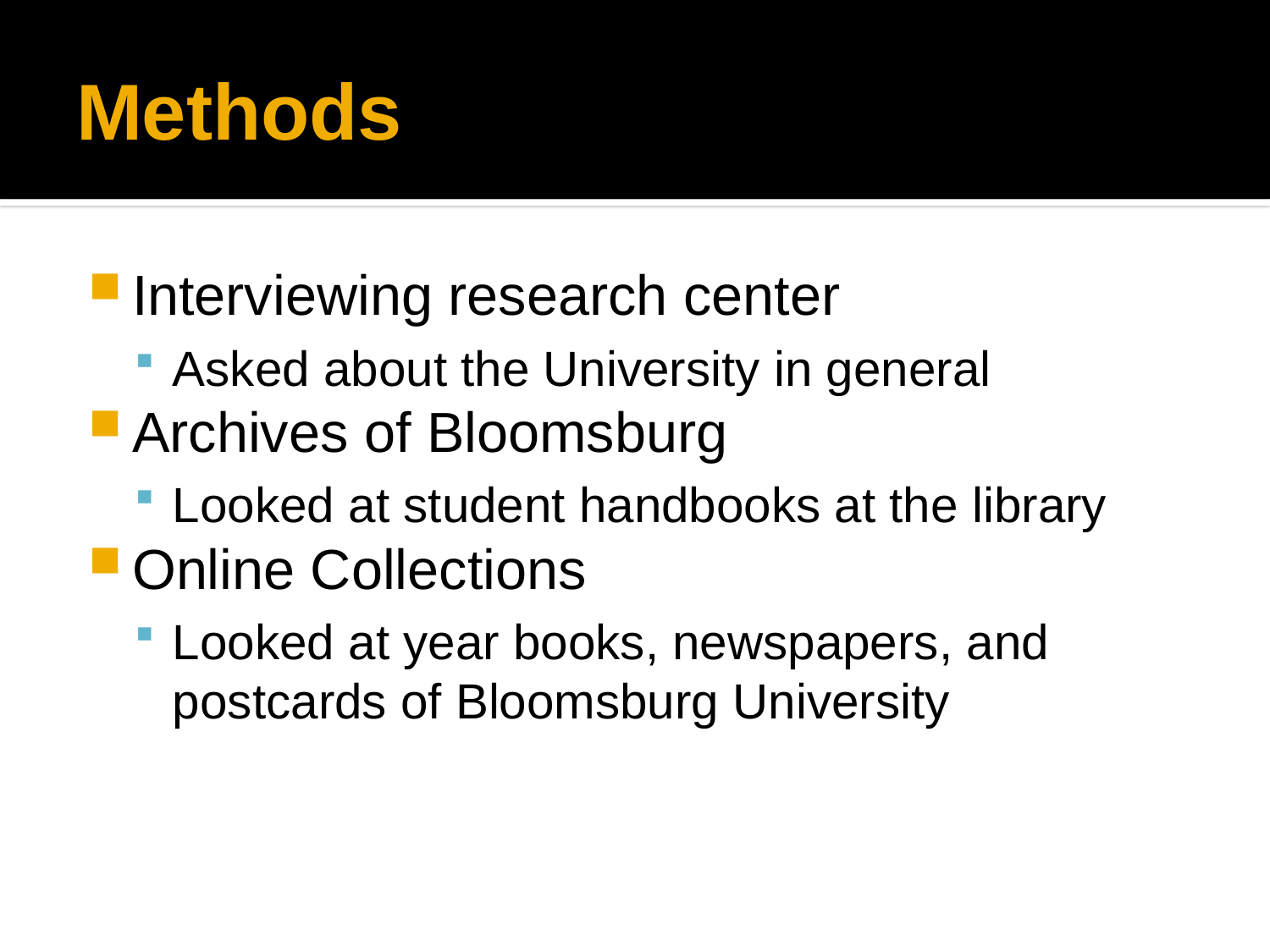

# Methods
Interviewing research center
Asked about the University in general
Archives of Bloomsburg
Looked at student handbooks at the library
Online Collections
Looked at year books, newspapers, and postcards of Bloomsburg University